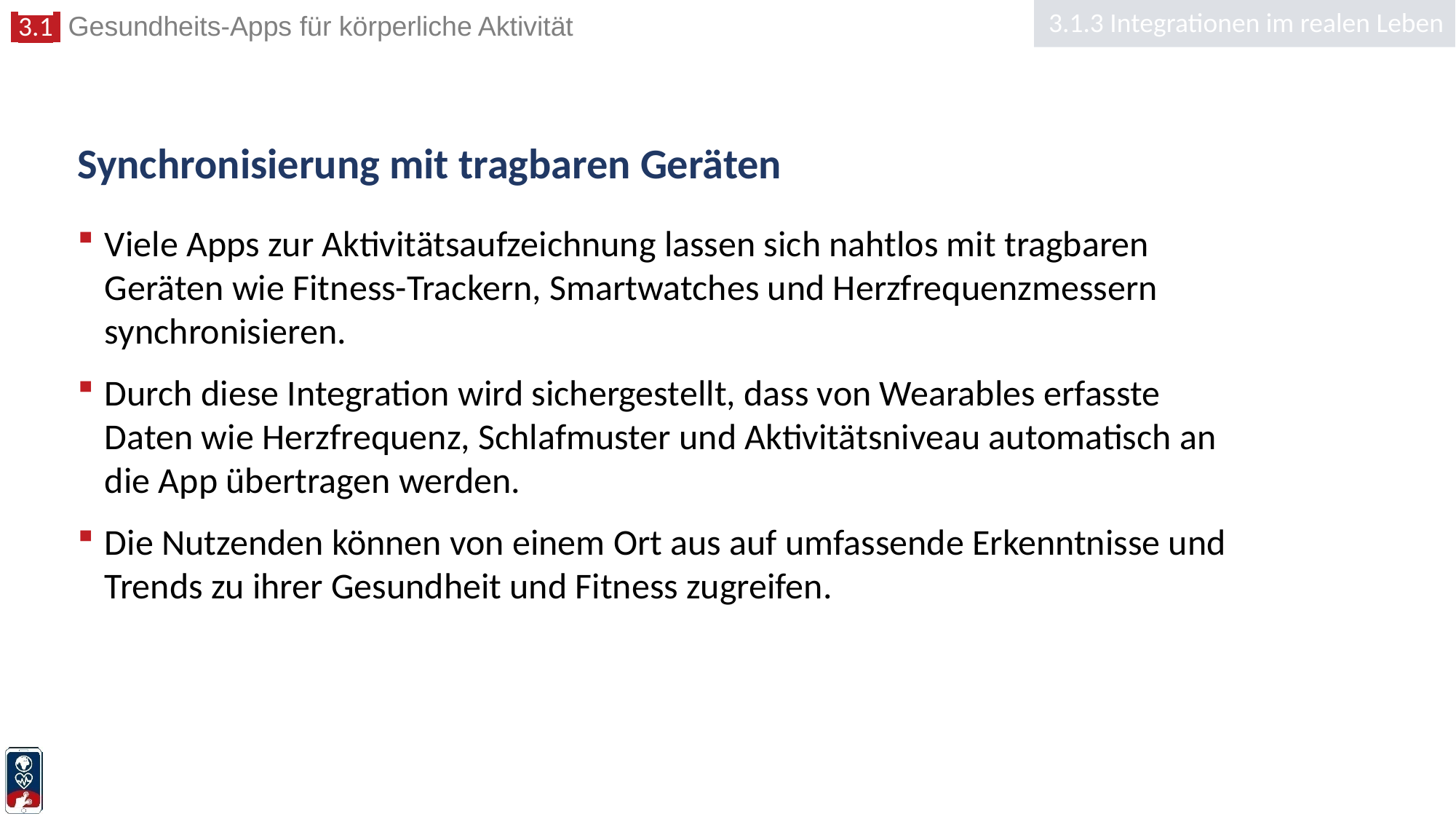

3.1.3 Integrationen im realen Leben
# Synchronisierung mit tragbaren Geräten
Viele Apps zur Aktivitätsaufzeichnung lassen sich nahtlos mit tragbaren Geräten wie Fitness-Trackern, Smartwatches und Herzfrequenzmessern synchronisieren.
Durch diese Integration wird sichergestellt, dass von Wearables erfasste Daten wie Herzfrequenz, Schlafmuster und Aktivitätsniveau automatisch an die App übertragen werden.
Die Nutzenden können von einem Ort aus auf umfassende Erkenntnisse und Trends zu ihrer Gesundheit und Fitness zugreifen.